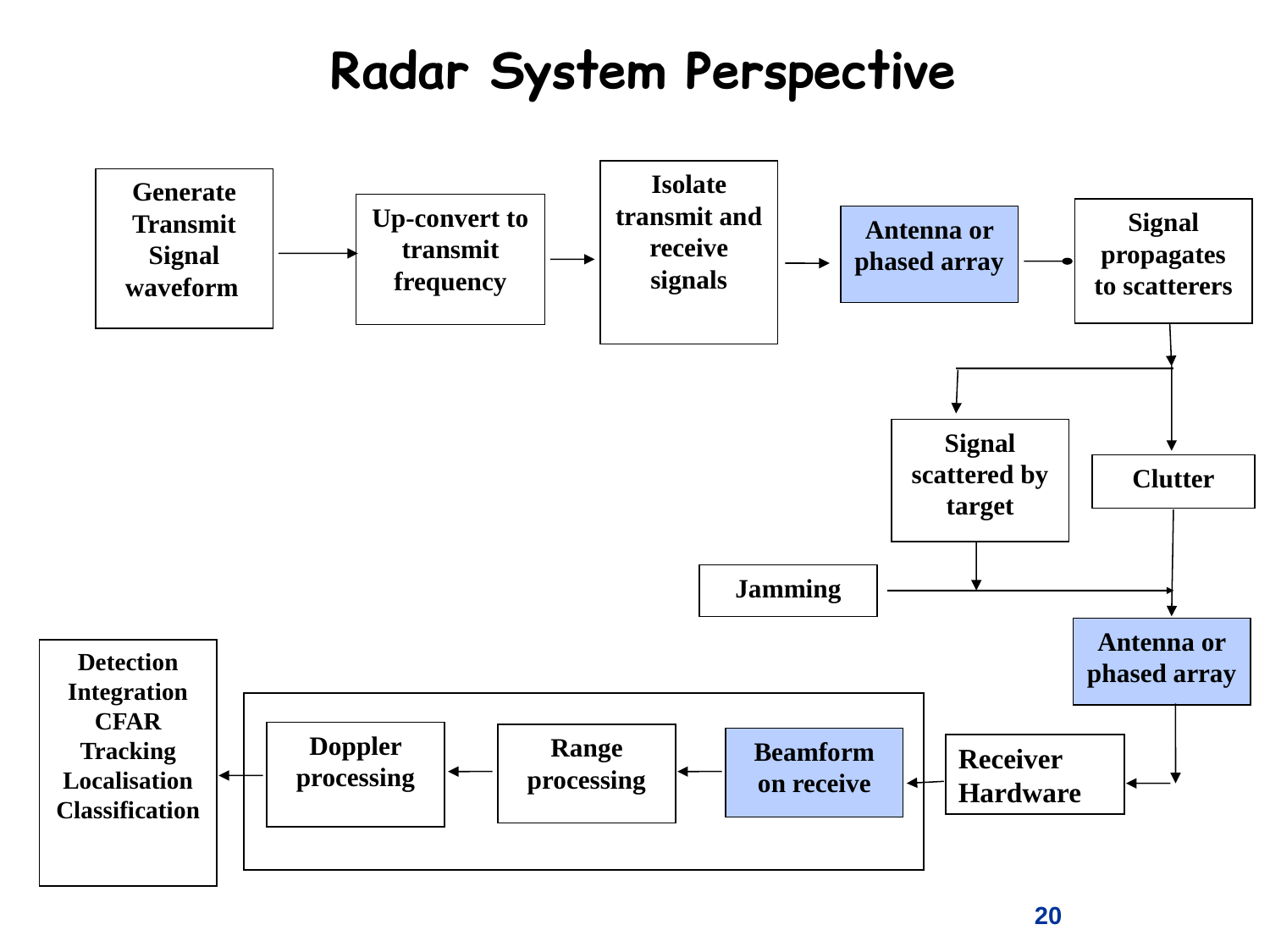

# Radar System Perspective
Isolate transmit and receive signals
Generate Transmit Signal waveform
Up-convert to transmit frequency
Signal propagates to scatterers
Antenna or phased array

Signal
scattered by
target
Clutter

Jamming

Detection
Integration
CFAR
Tracking
Localisation
Classification

Signal Processing
Doppler processing
Range processing
Beamform on receive

Receiver Hardware

Antenna or phased array

20